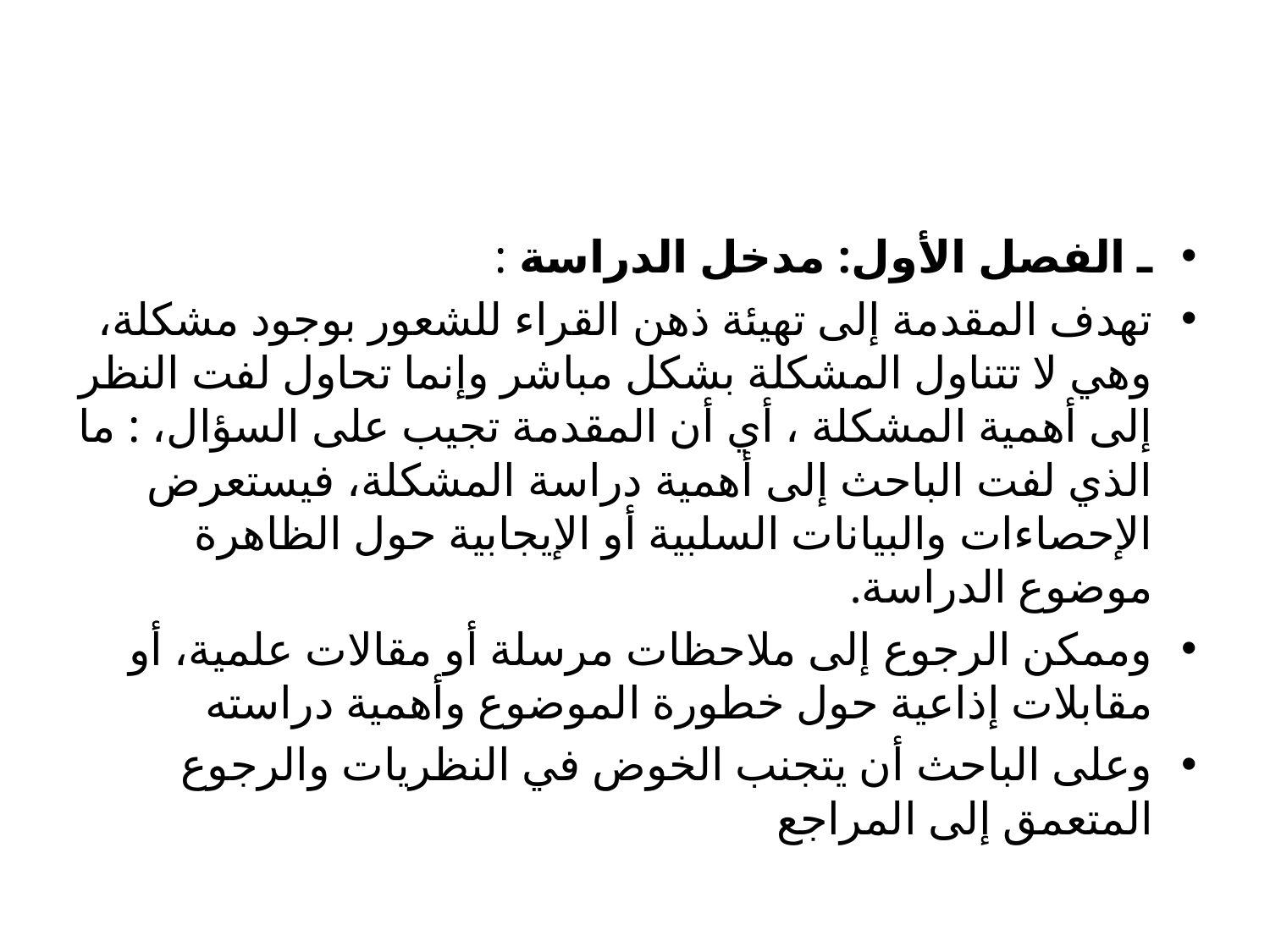

#
ـ الفصل الأول: مدخل الدراسة :
تهدف المقدمة إلى تهيئة ذهن القراء للشعور بوجود مشكلة، وهي لا تتناول المشكلة بشكل مباشر وإنما تحاول لفت النظر إلى أهمية المشكلة ، أي أن المقدمة تجيب على السؤال، : ما الذي لفت الباحث إلى أهمية دراسة المشكلة، فيستعرض الإحصاءات والبيانات السلبية أو الإيجابية حول الظاهرة موضوع الدراسة.
وممكن الرجوع إلى ملاحظات مرسلة أو مقالات علمية، أو مقابلات إذاعية حول خطورة الموضوع وأهمية دراسته
وعلى الباحث أن يتجنب الخوض في النظريات والرجوع المتعمق إلى المراجع